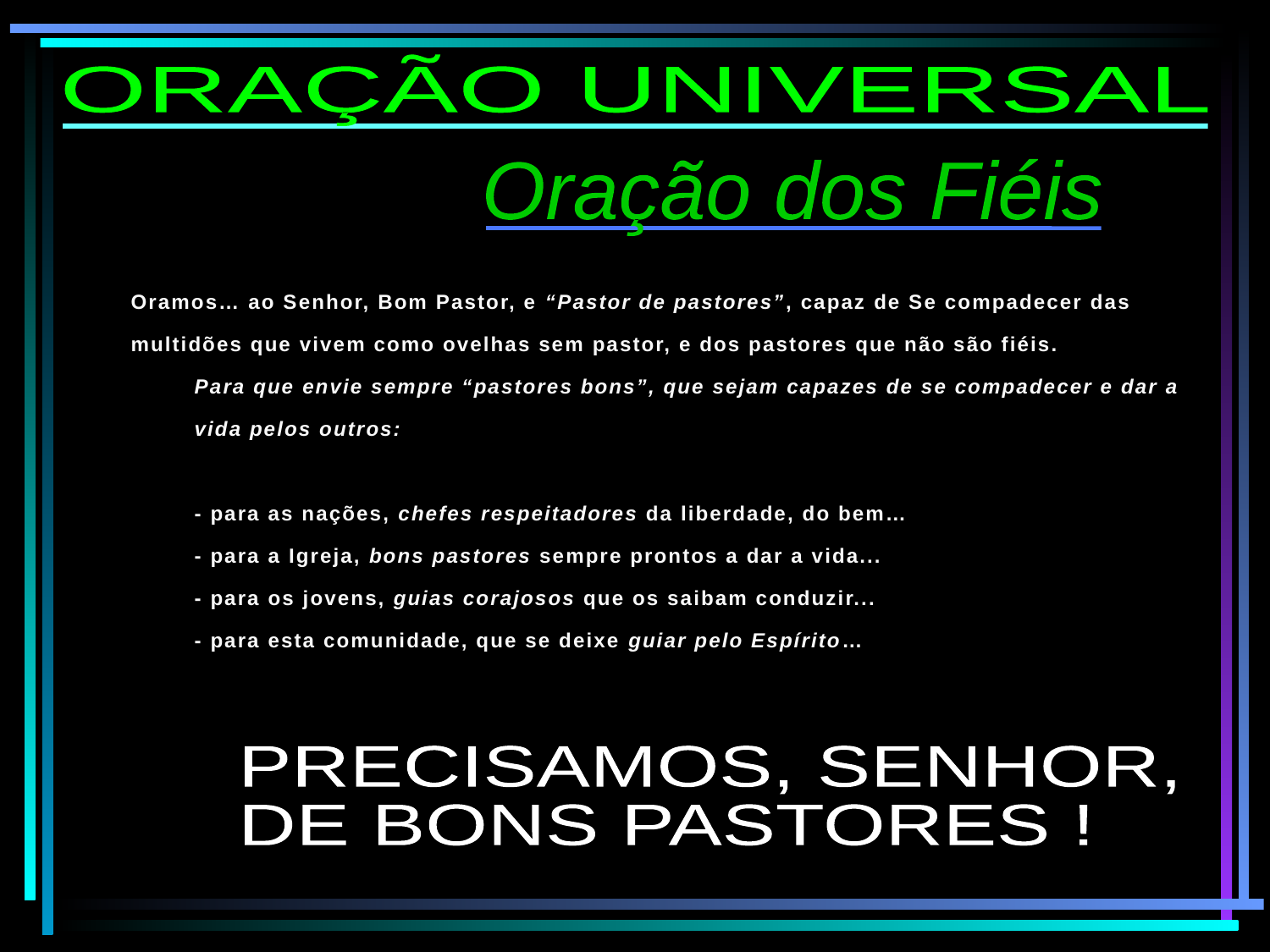

ORAÇÃO UNIVERSAL

Oração dos Fiéis

Oramos… ao Senhor, Bom Pastor, e “Pastor de pastores”, capaz de Se compadecer das multidões que vivem como ovelhas sem pastor, e dos pastores que não são fiéis.
Para que envie sempre “pastores bons”, que sejam capazes de se compadecer e dar a vida pelos outros:

- para as nações, chefes respeitadores da liberdade, do bem…
- para a Igreja, bons pastores sempre prontos a dar a vida...
- para os jovens, guias corajosos que os saibam conduzir...
- para esta comunidade, que se deixe guiar pelo Espírito…
PRECISAMOS, SENHOR,
DE BONS PASTORES !